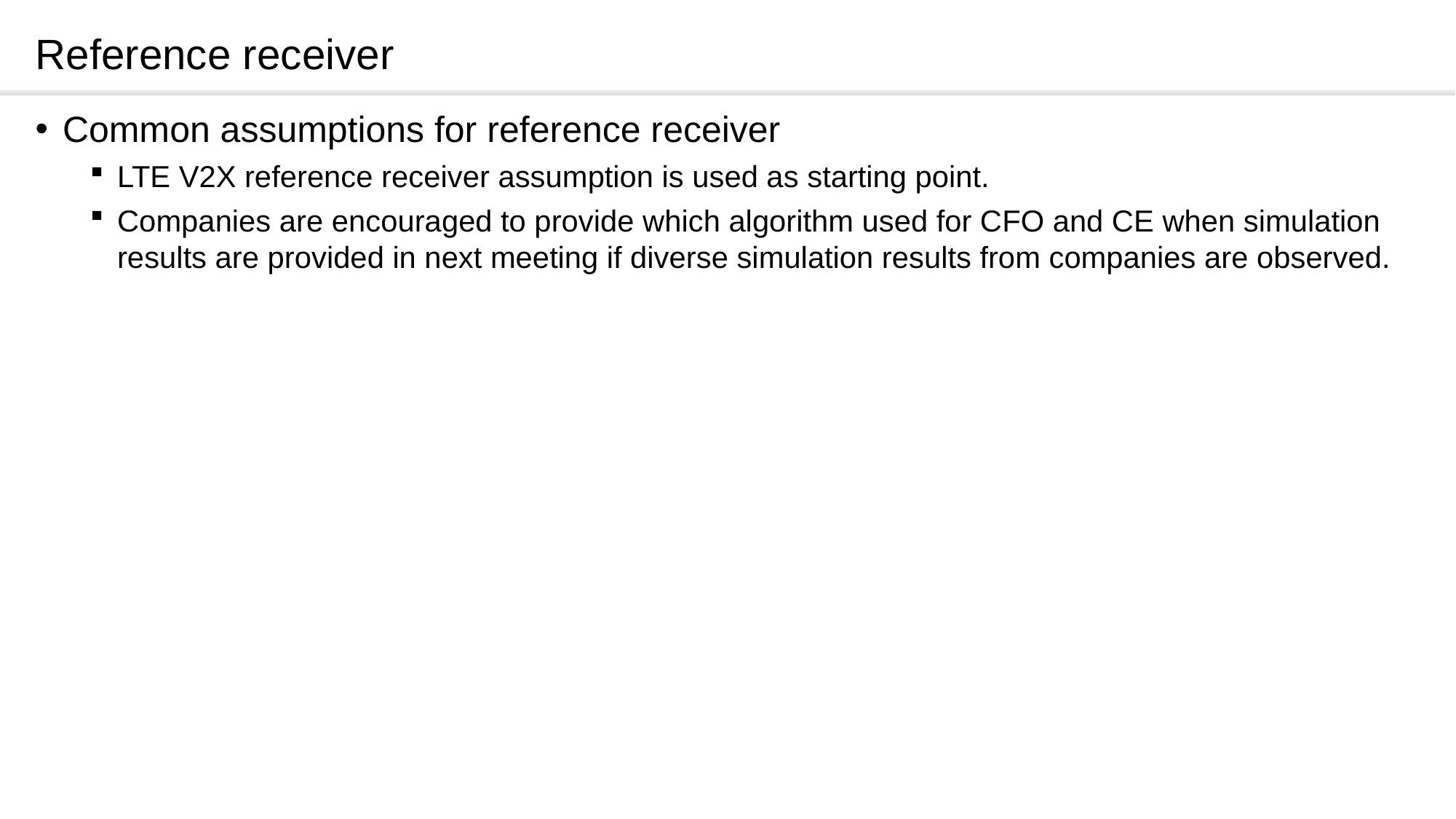

# Reference receiver
Common assumptions for reference receiver
LTE V2X reference receiver assumption is used as starting point.
Companies are encouraged to provide which algorithm used for CFO and CE when simulation results are provided in next meeting if diverse simulation results from companies are observed.